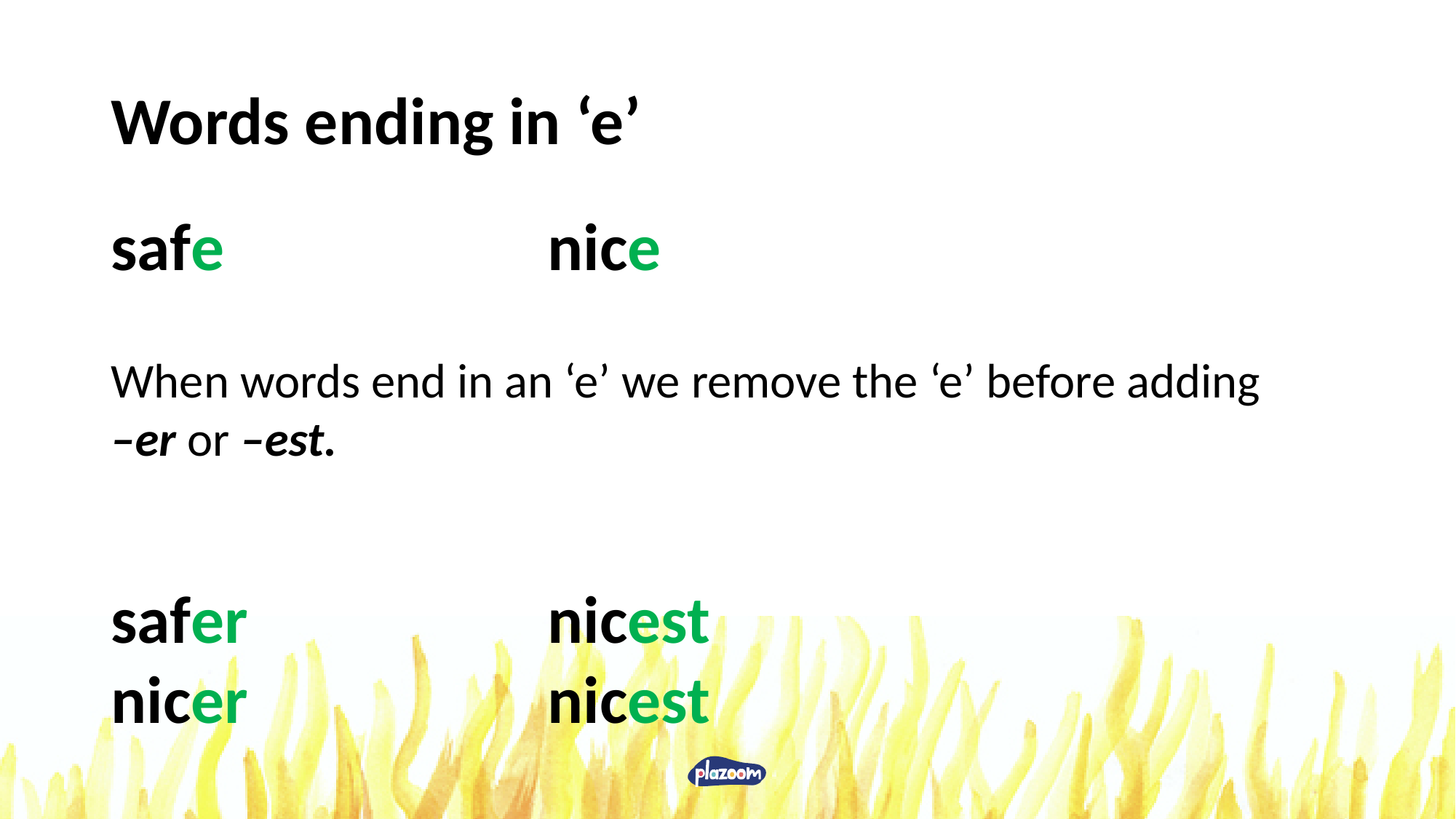

# Words ending in ‘e’
safe			nice

When words end in an ‘e’ we remove the ‘e’ before adding
–er or –est.
safer			nicest
nicer			nicest